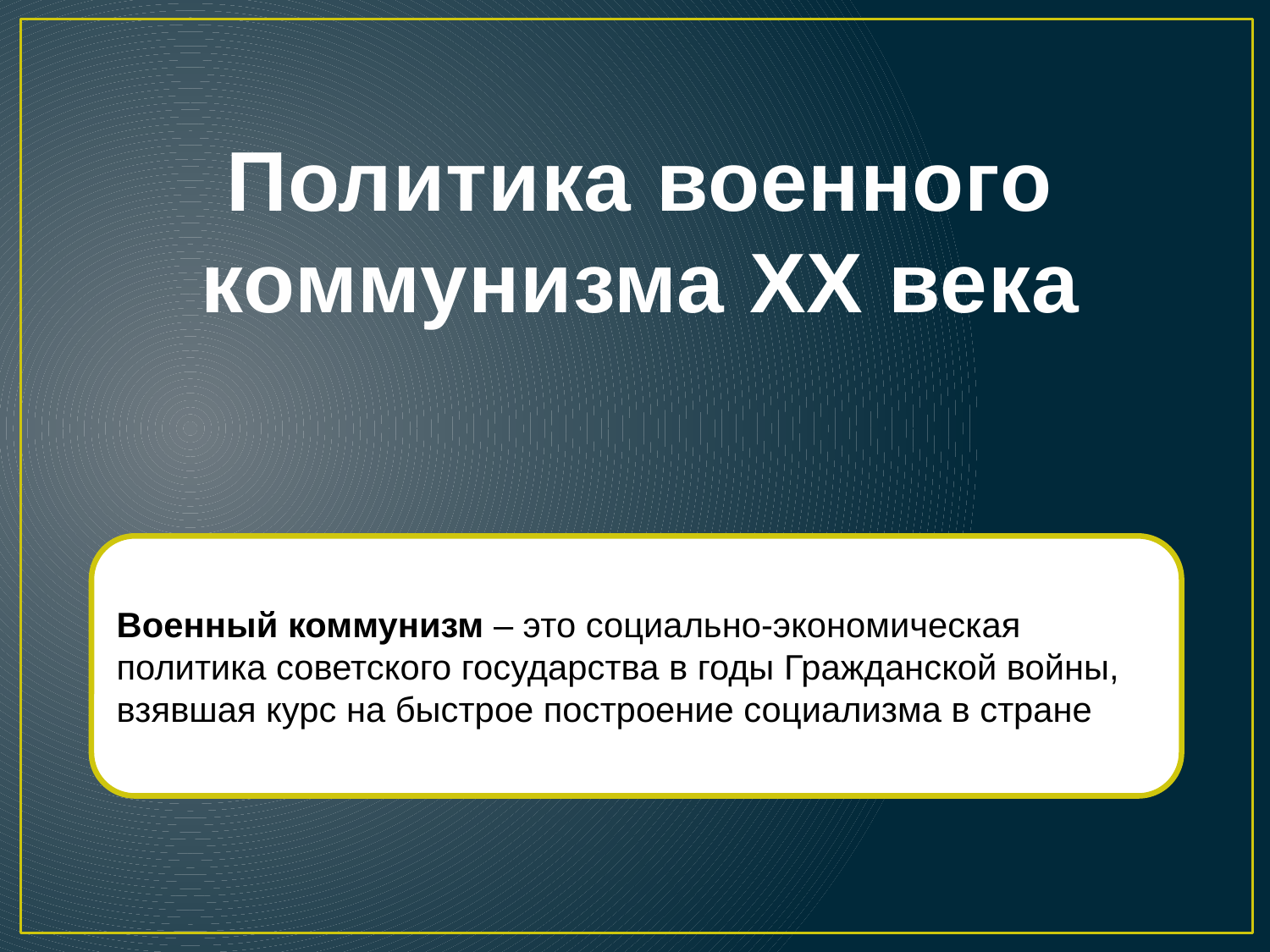

# Политика военного коммунизма XX века
Военный коммунизм – это социально-экономическая политика советского государства в годы Гражданской войны, взявшая курс на быстрое построение социализма в стране